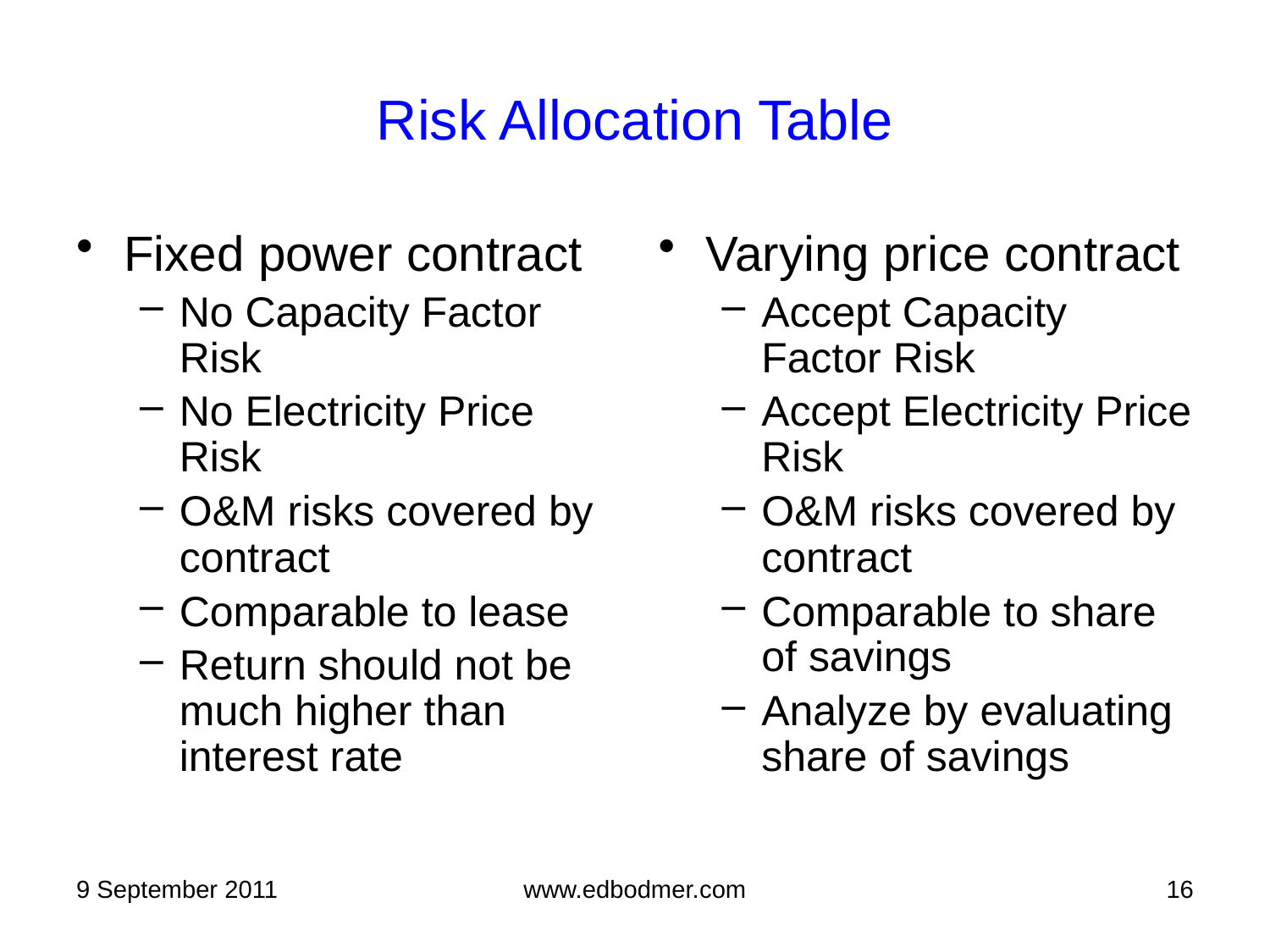

Risk Allocation Table
Fixed power contract
No Capacity Factor Risk
No Electricity Price Risk
O&M risks covered by contract
Comparable to lease
Return should not be much higher than interest rate
Varying price contract
Accept Capacity Factor Risk
Accept Electricity Price Risk
O&M risks covered by contract
Comparable to share of savings
Analyze by evaluating share of savings
9 September 2011
www.edbodmer.com
16